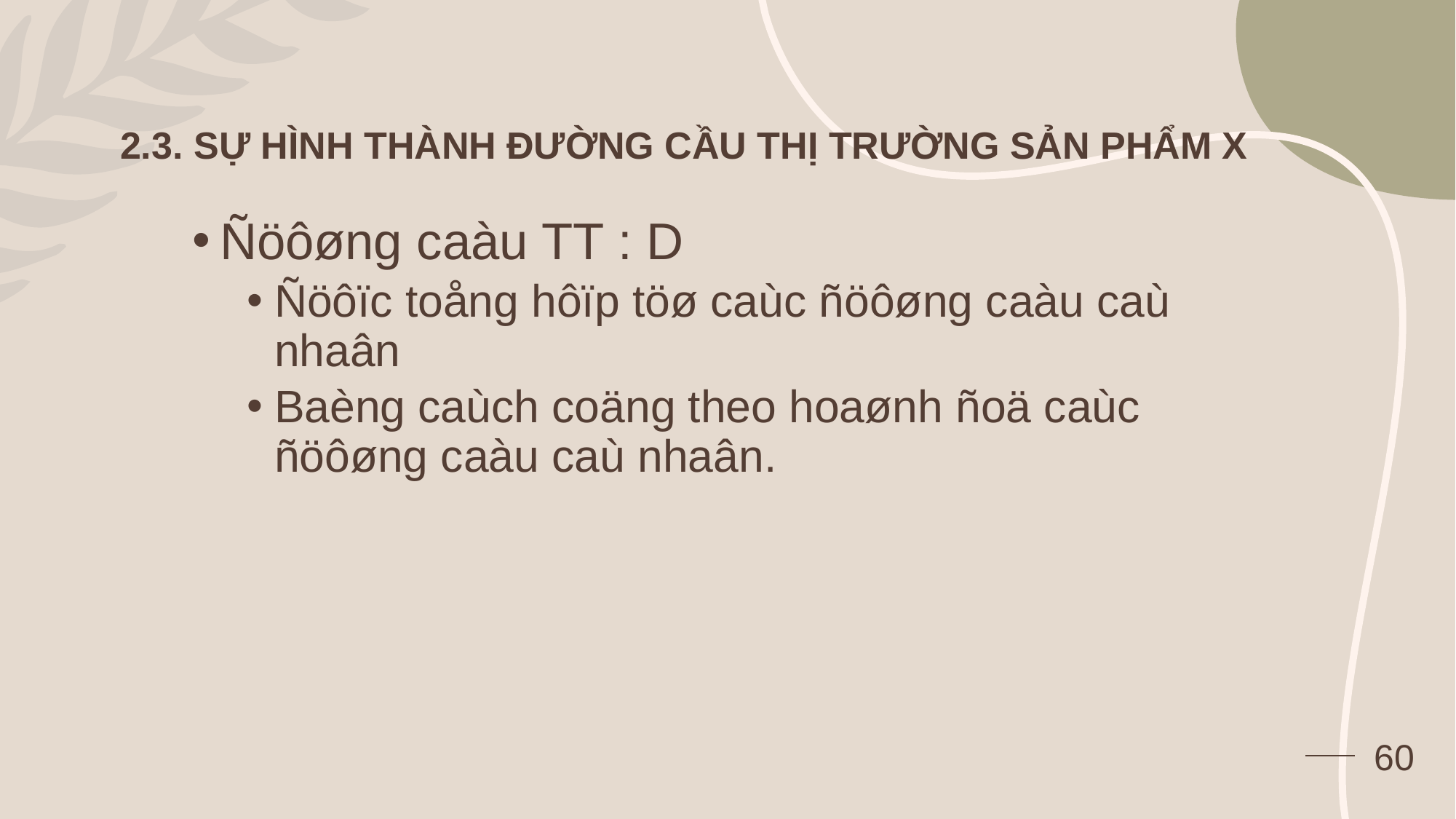

2.3. SỰ HÌNH THÀNH ĐƯỜNG CẦU THỊ TRƯỜNG SẢN PHẨM X
Ñöôøng caàu TT : D
Ñöôïc toång hôïp töø caùc ñöôøng caàu caù nhaân
Baèng caùch coäng theo hoaønh ñoä caùc ñöôøng caàu caù nhaân.

60